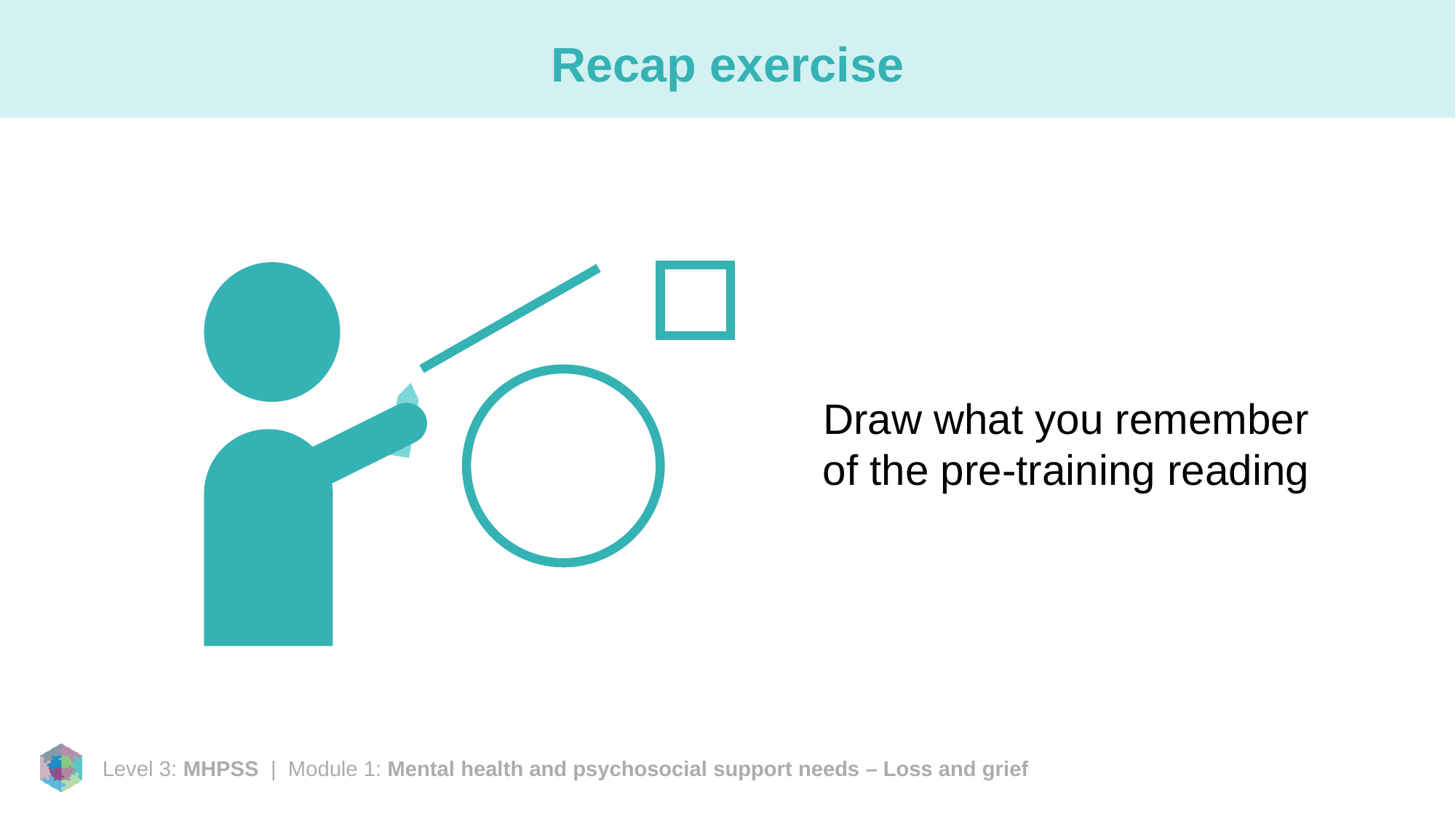

# Recap exercise

Draw what you remember of the pre-training reading